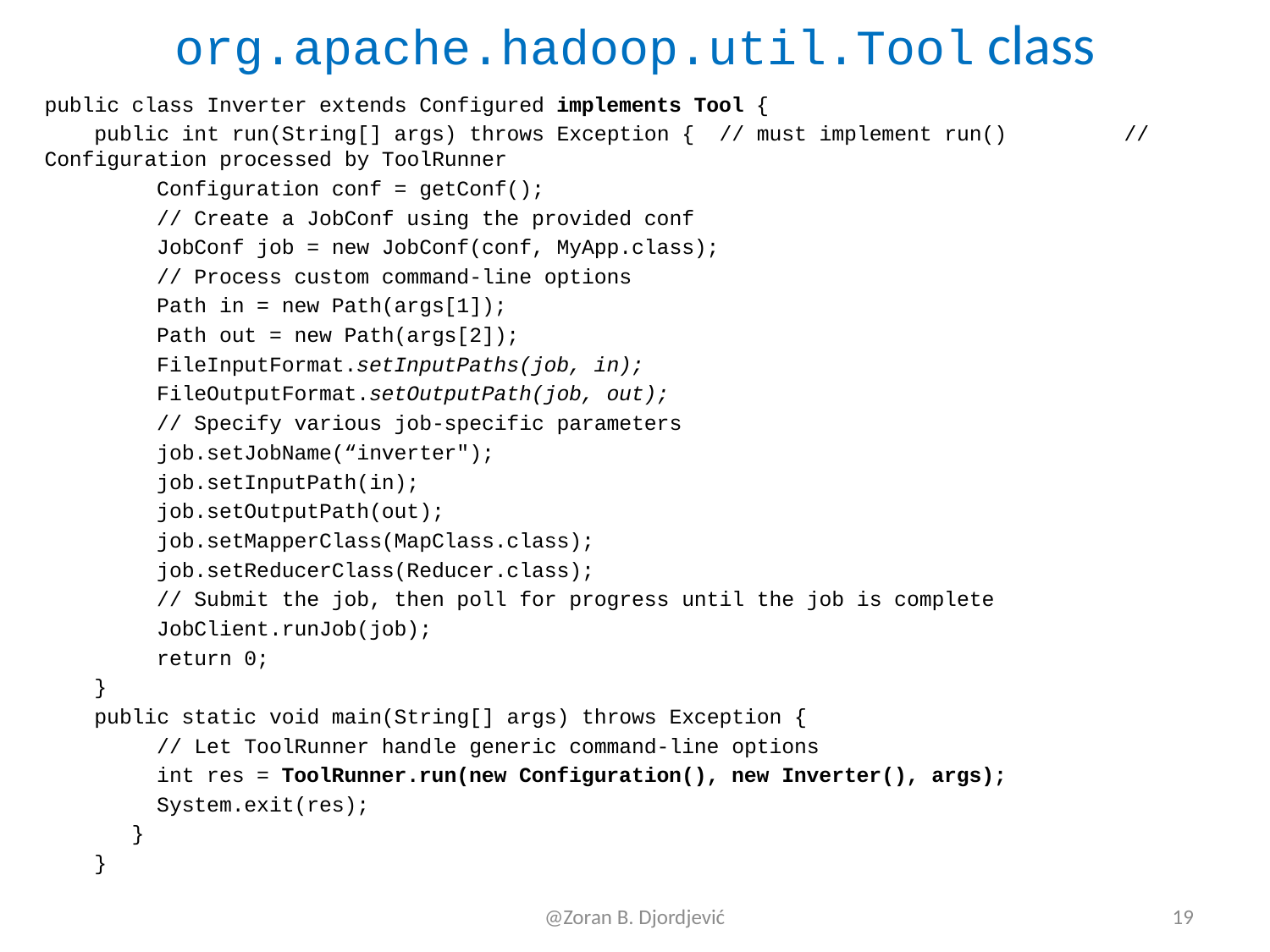

# org.apache.hadoop.util.Tool class
public class Inverter extends Configured implements Tool {
    public int run(String[] args) throws Exception {  // must implement run()       	// Configuration processed by ToolRunner
         Configuration conf = getConf();
         // Create a JobConf using the provided conf
         JobConf job = new JobConf(conf, MyApp.class);
         // Process custom command-line options
         Path in = new Path(args[1]);
         Path out = new Path(args[2]);
         FileInputFormat.setInputPaths(job, in);
         FileOutputFormat.setOutputPath(job, out);
         // Specify various job-specific parameters
         job.setJobName(“inverter");
         job.setInputPath(in);
         job.setOutputPath(out);
         job.setMapperClass(MapClass.class);
         job.setReducerClass(Reducer.class);
         // Submit the job, then poll for progress until the job is complete
         JobClient.runJob(job);
         return 0;
    }
    public static void main(String[] args) throws Exception {
         // Let ToolRunner handle generic command-line options
         int res = ToolRunner.run(new Configuration(), new Inverter(), args);
         System.exit(res);
       }
    }
@Zoran B. Djordjević
19